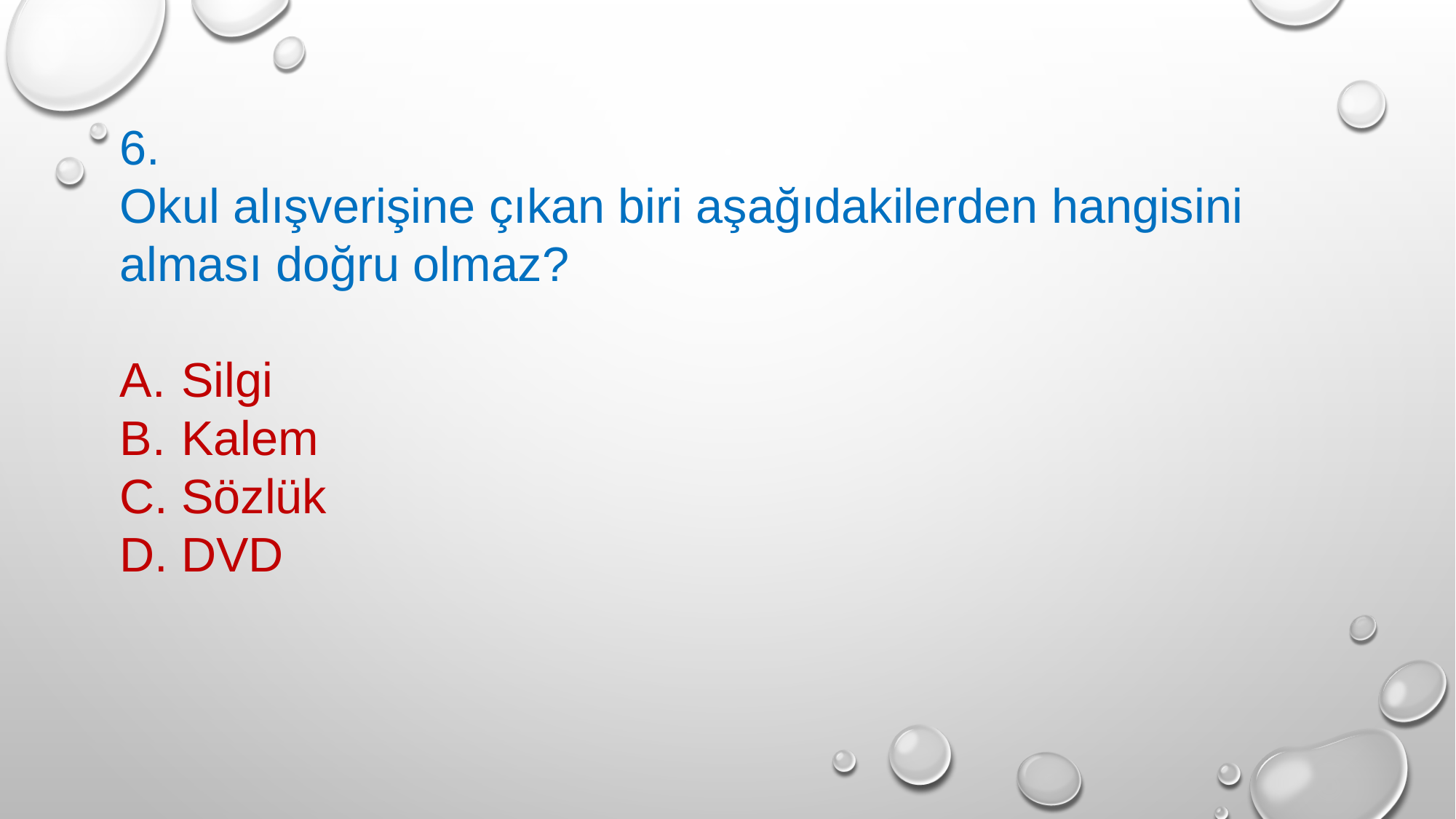

6.
Okul alışverişine çıkan biri aşağıdakilerden hangisini alması doğru olmaz?

Silgi
Kalem
Sözlük
DVD